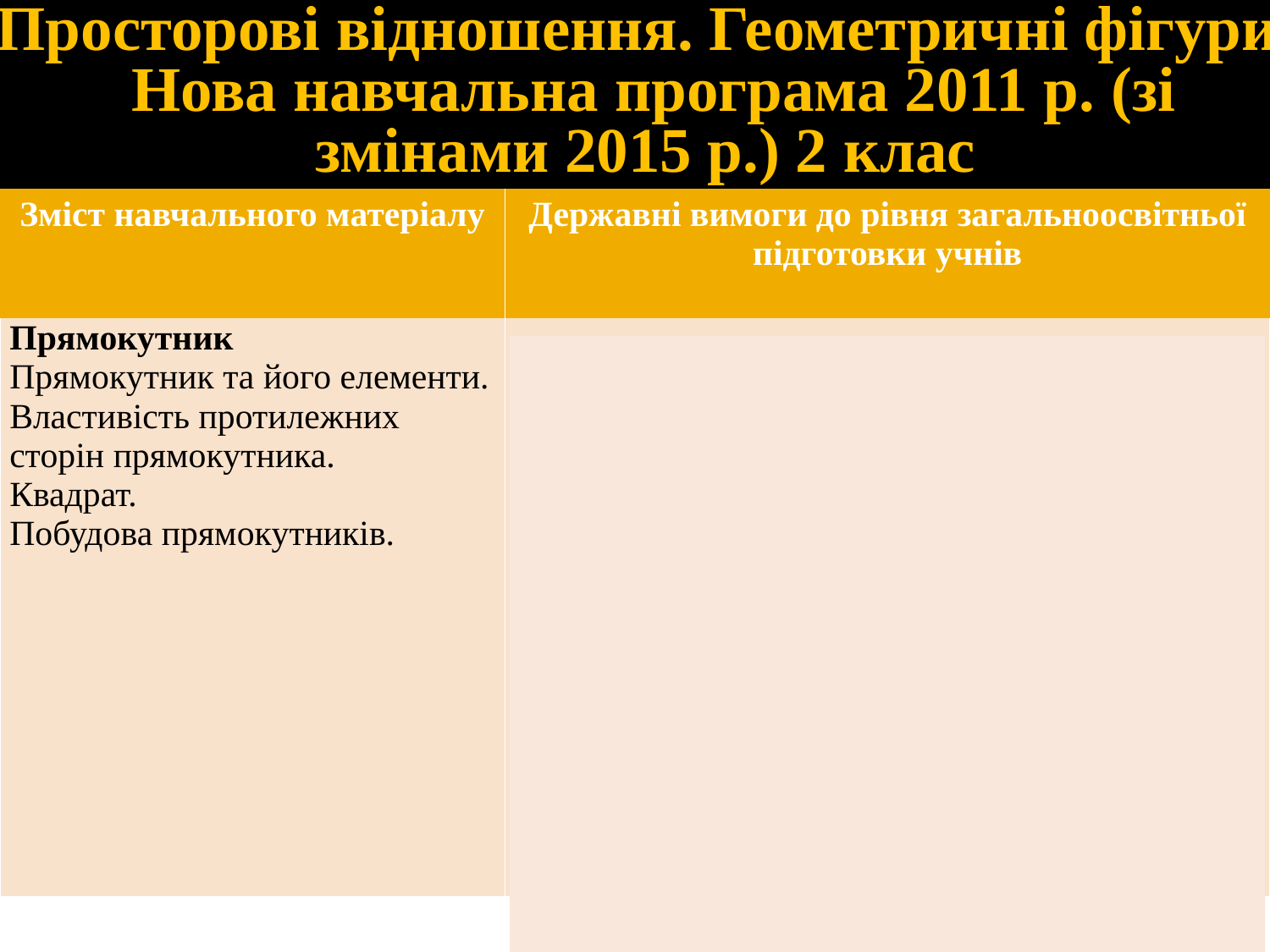

# Просторові відношення. Геометричні фігури. Нова навчальна програма 2011 р. (зі змінами 2015 р.) 2 клас
| Зміст навчального матеріалу | Державні вимоги до рівня загальноосвітньої підготовки учнів |
| --- | --- |
| Прямокутник Прямокутник та його елементи. Властивість протилежних сторін прямокутника. Квадрат. Побудова прямокутників. | знає визначення прямокутника, квадрата; знає властивість протилежних сторін прямокутника; розуміє, що квадрат – це прямокутник, у якого всі сторони рівні; вимірює довжини сторін прямокутника (квадрата); будує прямокутник (квадрат) на аркуші в клітинку. |